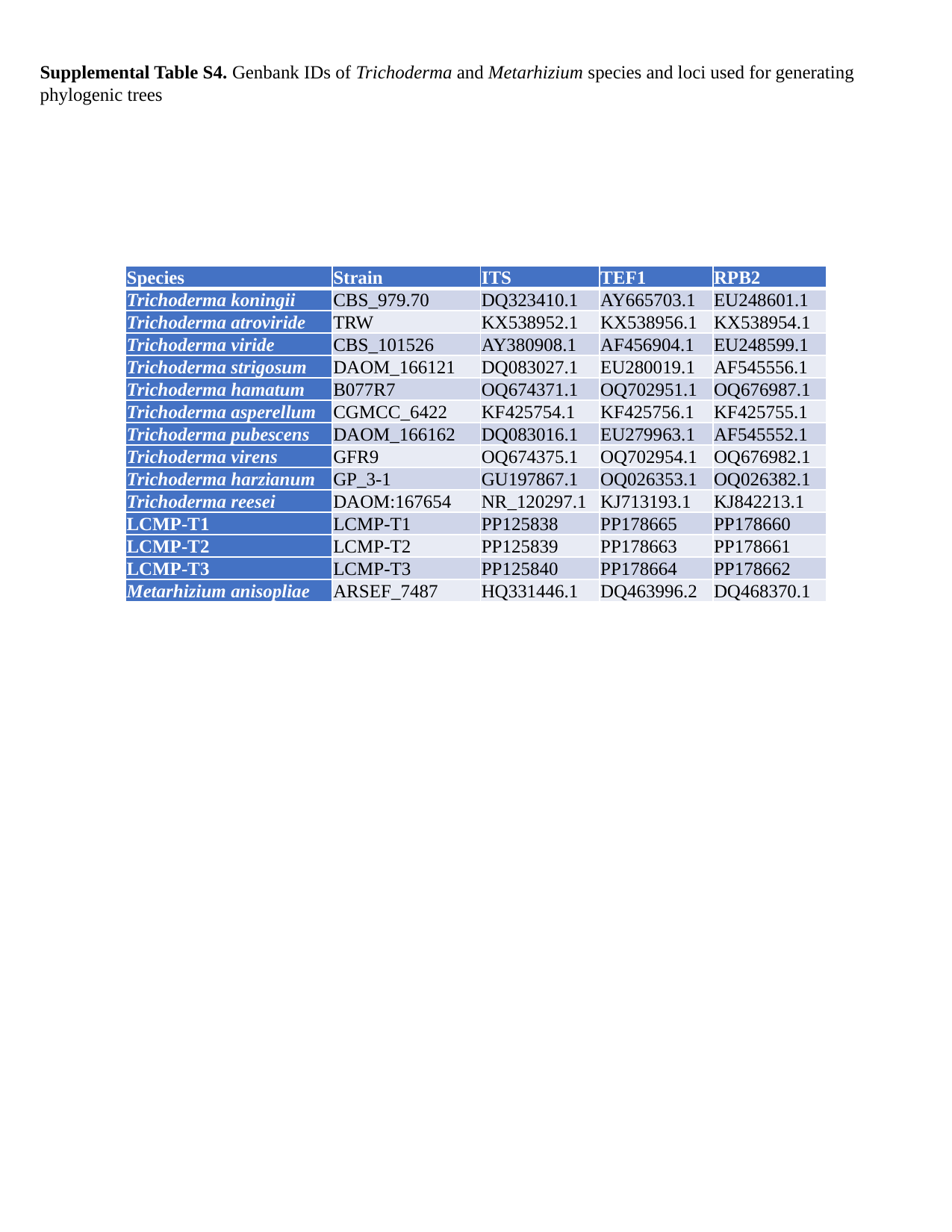

Supplemental Table S4. Genbank IDs of Trichoderma and Metarhizium species and loci used for generating phylogenic trees

| Species | Strain | ITS | TEF1 | RPB2 |
| --- | --- | --- | --- | --- |
| Trichoderma koningii | CBS\_979.70 | DQ323410.1 | AY665703.1 | EU248601.1 |
| Trichoderma atroviride | TRW | KX538952.1 | KX538956.1 | KX538954.1 |
| Trichoderma viride | CBS\_101526 | AY380908.1 | AF456904.1 | EU248599.1 |
| Trichoderma strigosum | DAOM\_166121 | DQ083027.1 | EU280019.1 | AF545556.1 |
| Trichoderma hamatum | B077R7 | OQ674371.1 | OQ702951.1 | OQ676987.1 |
| Trichoderma asperellum | CGMCC\_6422 | KF425754.1 | KF425756.1 | KF425755.1 |
| Trichoderma pubescens | DAOM\_166162 | DQ083016.1 | EU279963.1 | AF545552.1 |
| Trichoderma virens | GFR9 | OQ674375.1 | OQ702954.1 | OQ676982.1 |
| Trichoderma harzianum | GP\_3-1 | GU197867.1 | OQ026353.1 | OQ026382.1 |
| Trichoderma reesei | DAOM:167654 | NR\_120297.1 | KJ713193.1 | KJ842213.1 |
| LCMP-T1 | LCMP-T1 | PP125838 | PP178665 | PP178660 |
| LCMP-T2 | LCMP-T2 | PP125839 | PP178663 | PP178661 |
| LCMP-T3 | LCMP-T3 | PP125840 | PP178664 | PP178662 |
| Metarhizium anisopliae | ARSEF\_7487 | HQ331446.1 | DQ463996.2 | DQ468370.1 |